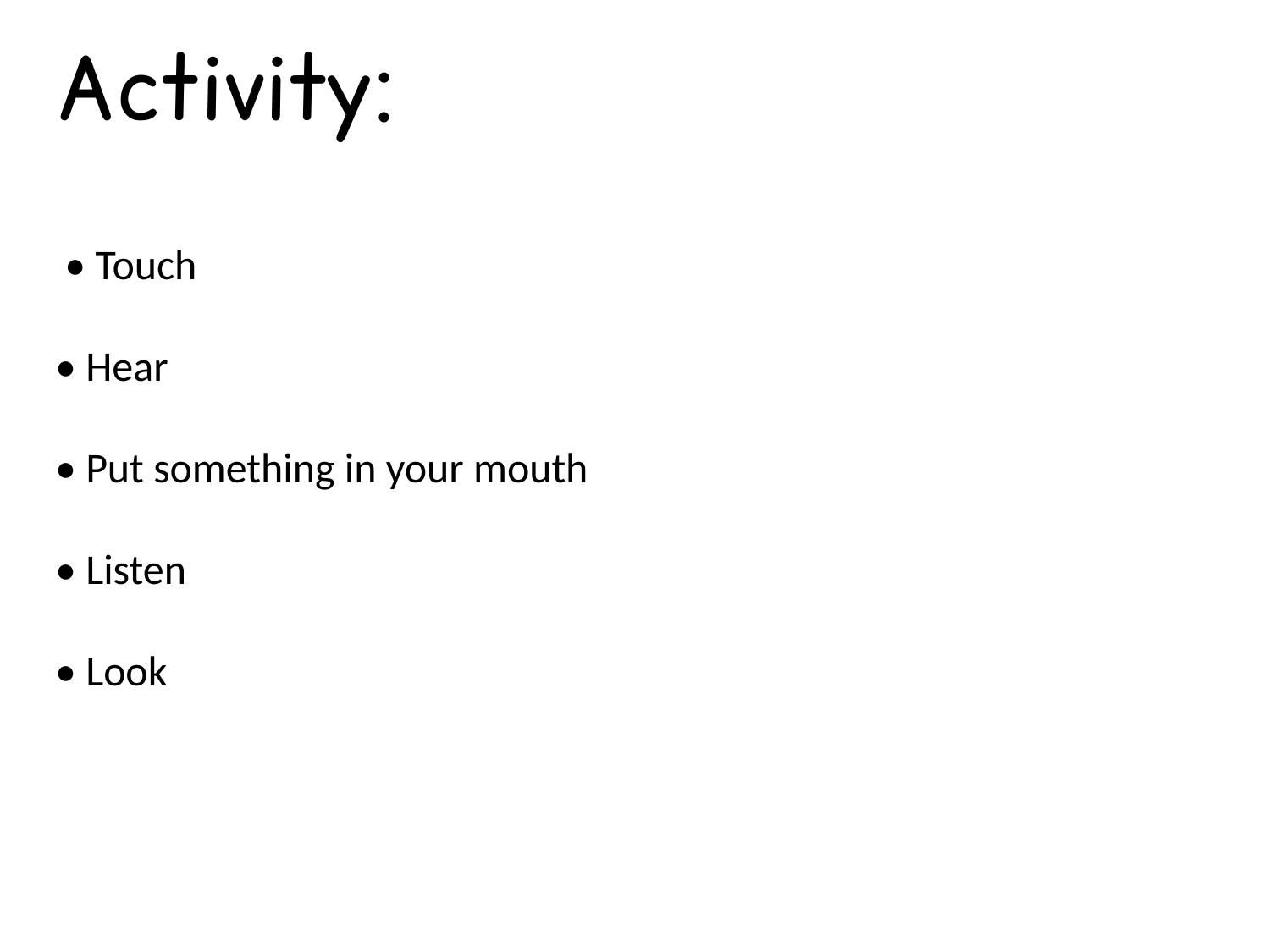

Activity:

 • Touch

• Hear

• Put something in your mouth

• Listen

• Look